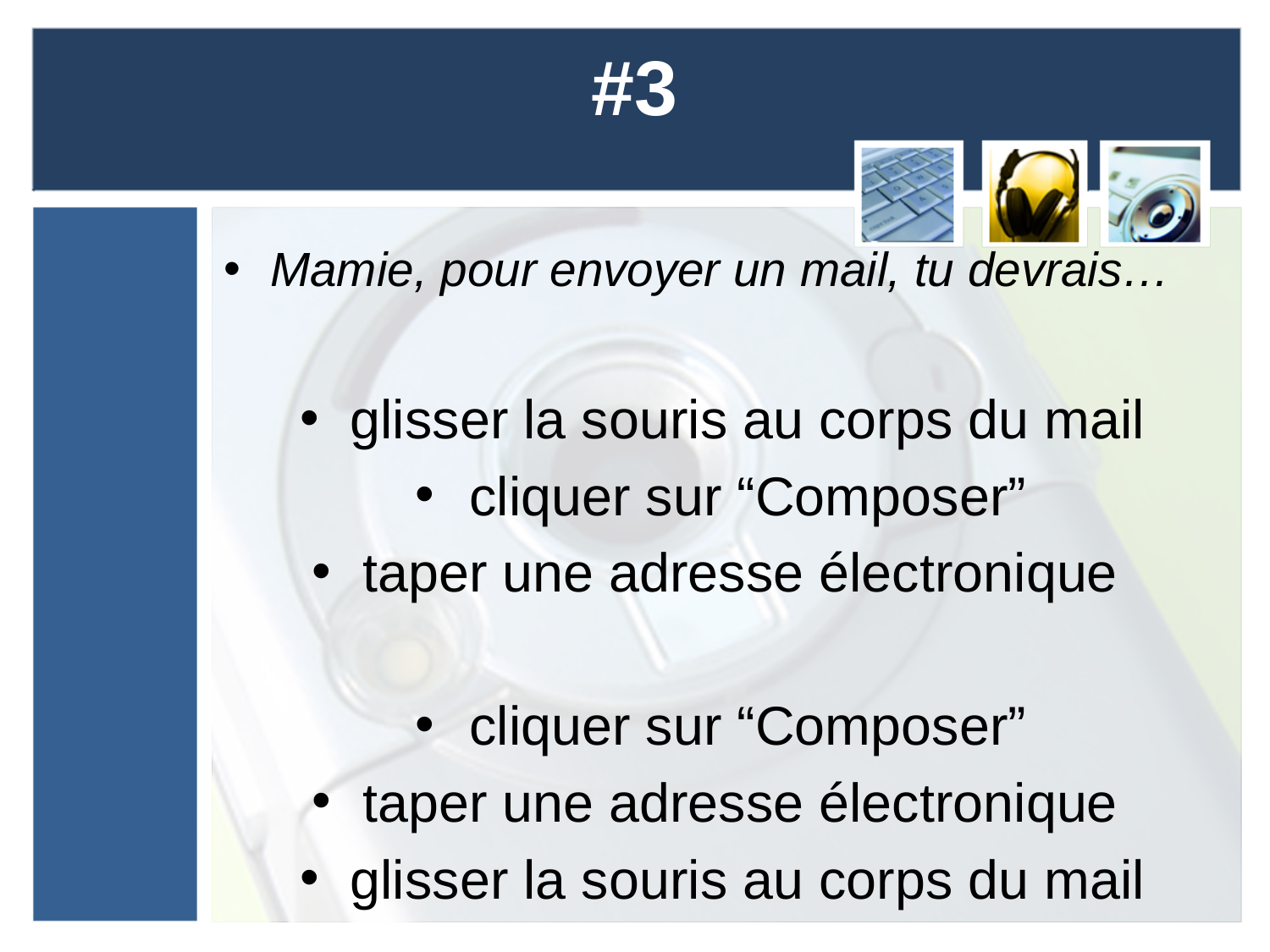

# #3
Mamie, pour envoyer un mail, tu devrais…

glisser la souris au corps du mail
cliquer sur “Composer”
taper une adresse électronique

cliquer sur “Composer”
taper une adresse électronique
glisser la souris au corps du mail